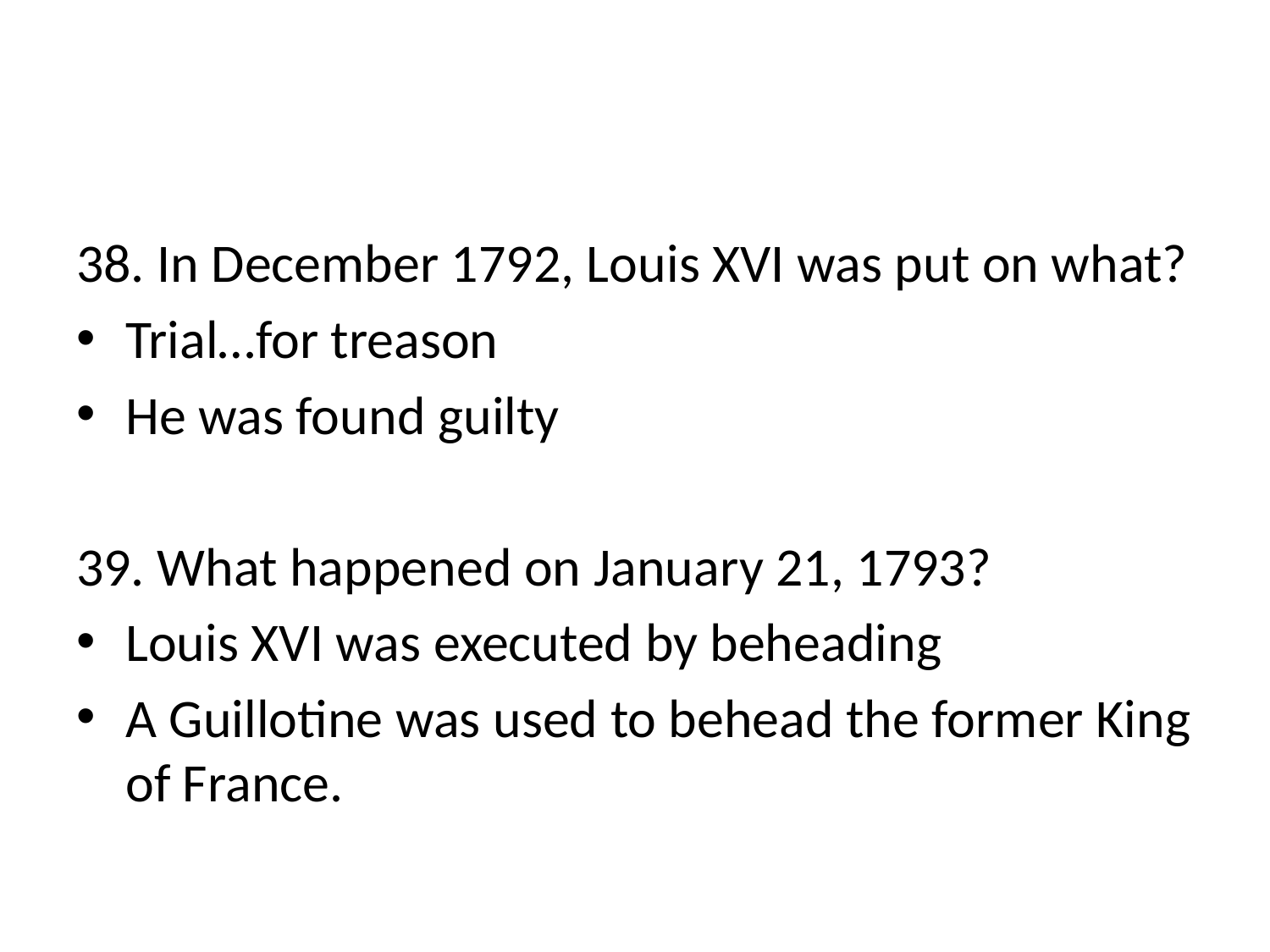

#
38. In December 1792, Louis XVI was put on what?
Trial…for treason
He was found guilty

39. What happened on January 21, 1793?
Louis XVI was executed by beheading
A Guillotine was used to behead the former King of France.